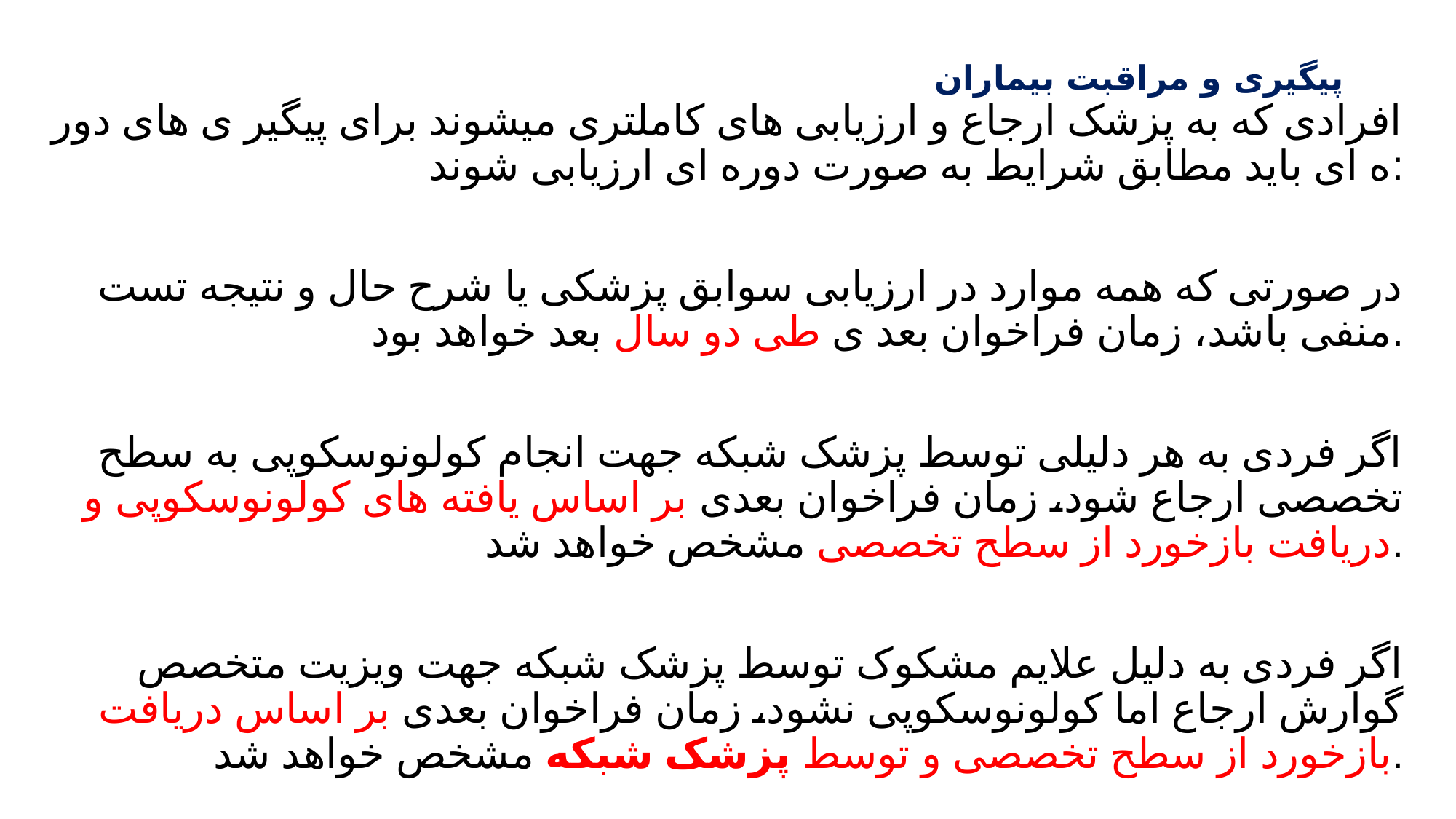

# پیگیری و مراقبت بیماران
افرادی که به پزشک ارجاع و ارزیابی های کاملتری میشوند برای پیگیر ی های دور ه ای باید مطابق شرایط به صورت دوره ای ارزیابی شوند:

در صورتی که همه موارد در ارزیابی سوابق پزشکی یا شرح حال و نتیجه تست منفی باشد، زمان فراخوان بعد ی طی دو سال بعد خواهد بود.

اگر فردی به هر دلیلی توسط پزشک شبکه جهت انجام کولونوسکوپی به سطح تخصصی ارجاع شود، زمان فراخوان بعدی بر اساس یافته های کولونوسکوپی و دریافت بازخورد از سطح تخصصی مشخص خواهد شد.

اگر فردی به دلیل علایم مشکوک توسط پزشک شبکه جهت ویزیت متخصص گوارش ارجاع اما کولونوسکوپی نشود، زمان فراخوان بعدی بر اساس دریافت بازخورد از سطح تخصصی و توسط پزشک شبکه مشخص خواهد شد.